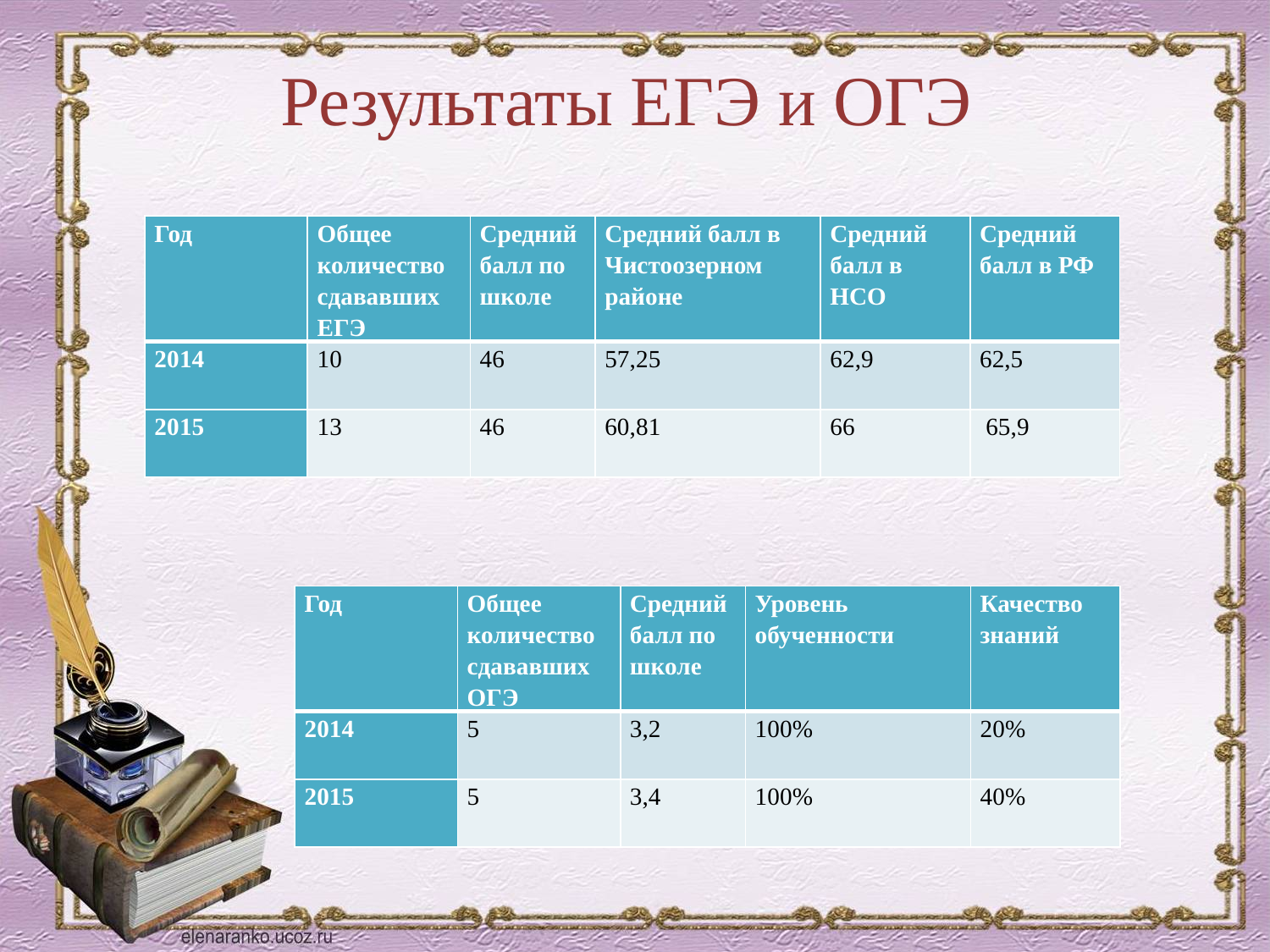

# Результаты ЕГЭ и ОГЭ
| Год | Общее количество сдававших ЕГЭ | Средний балл по школе | Средний балл в Чистоозерном районе | Средний балл в НСО | Средний балл в РФ |
| --- | --- | --- | --- | --- | --- |
| 2014 | 10 | 46 | 57,25 | 62,9 | 62,5 |
| 2015 | 13 | 46 | 60,81 | 66 | 65,9 |

| Год | Общее количество сдававших ОГЭ | Средний балл по школе | Уровень обученности | Качество знаний |
| --- | --- | --- | --- | --- |
| 2014 | 5 | 3,2 | 100% | 20% |
| 2015 | 5 | 3,4 | 100% | 40% |